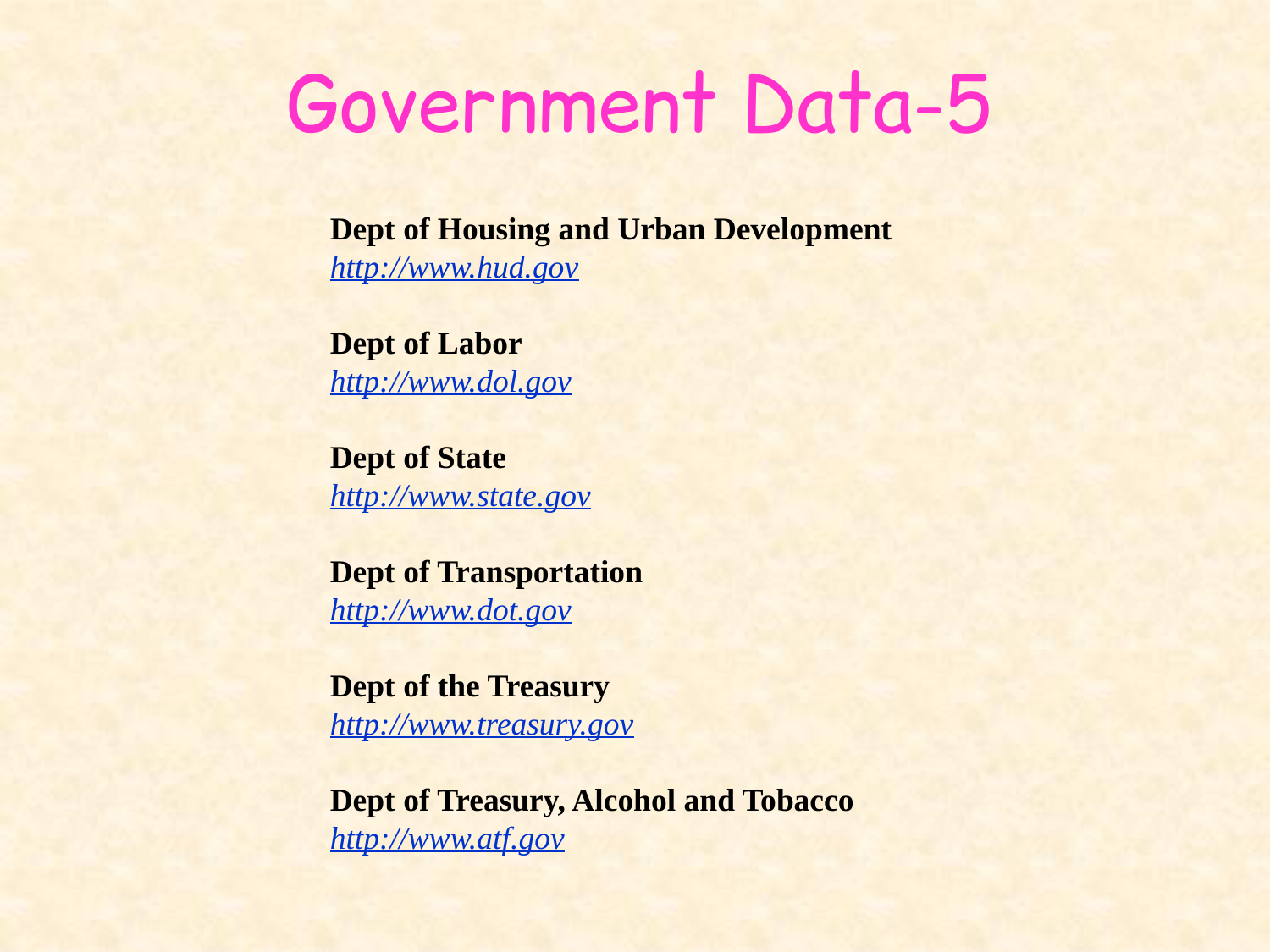

# Government Data-5
Dept of Housing and Urban Development
http://www.hud.gov

Dept of Labor
http://www.dol.gov

Dept of State
http://www.state.gov

Dept of Transportation
http://www.dot.gov

Dept of the Treasury
http://www.treasury.gov

Dept of Treasury, Alcohol and Tobacco
http://www.atf.gov